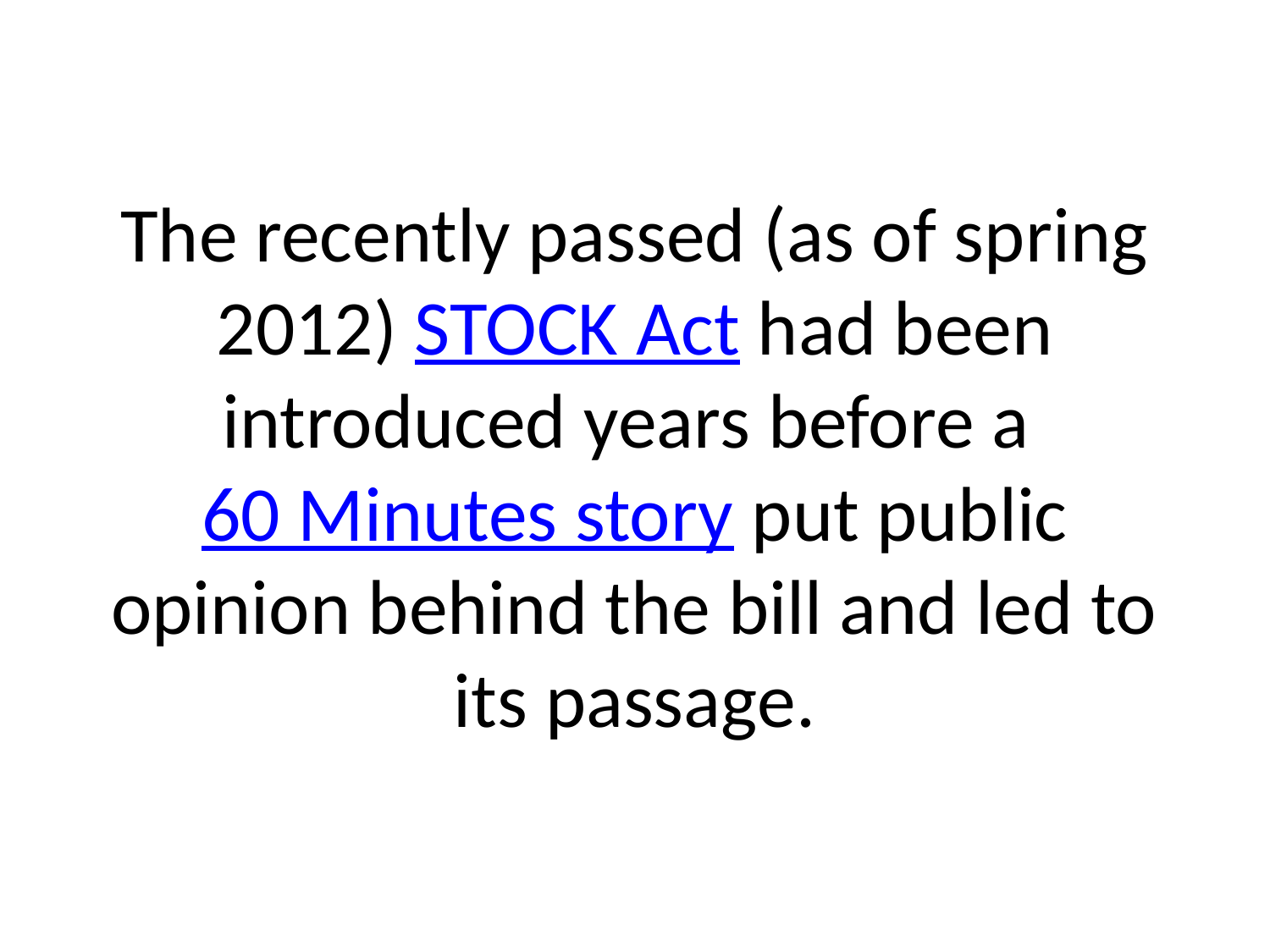

# The recently passed (as of spring 2012) STOCK Act had been introduced years before a 60 Minutes story put public opinion behind the bill and led to its passage.